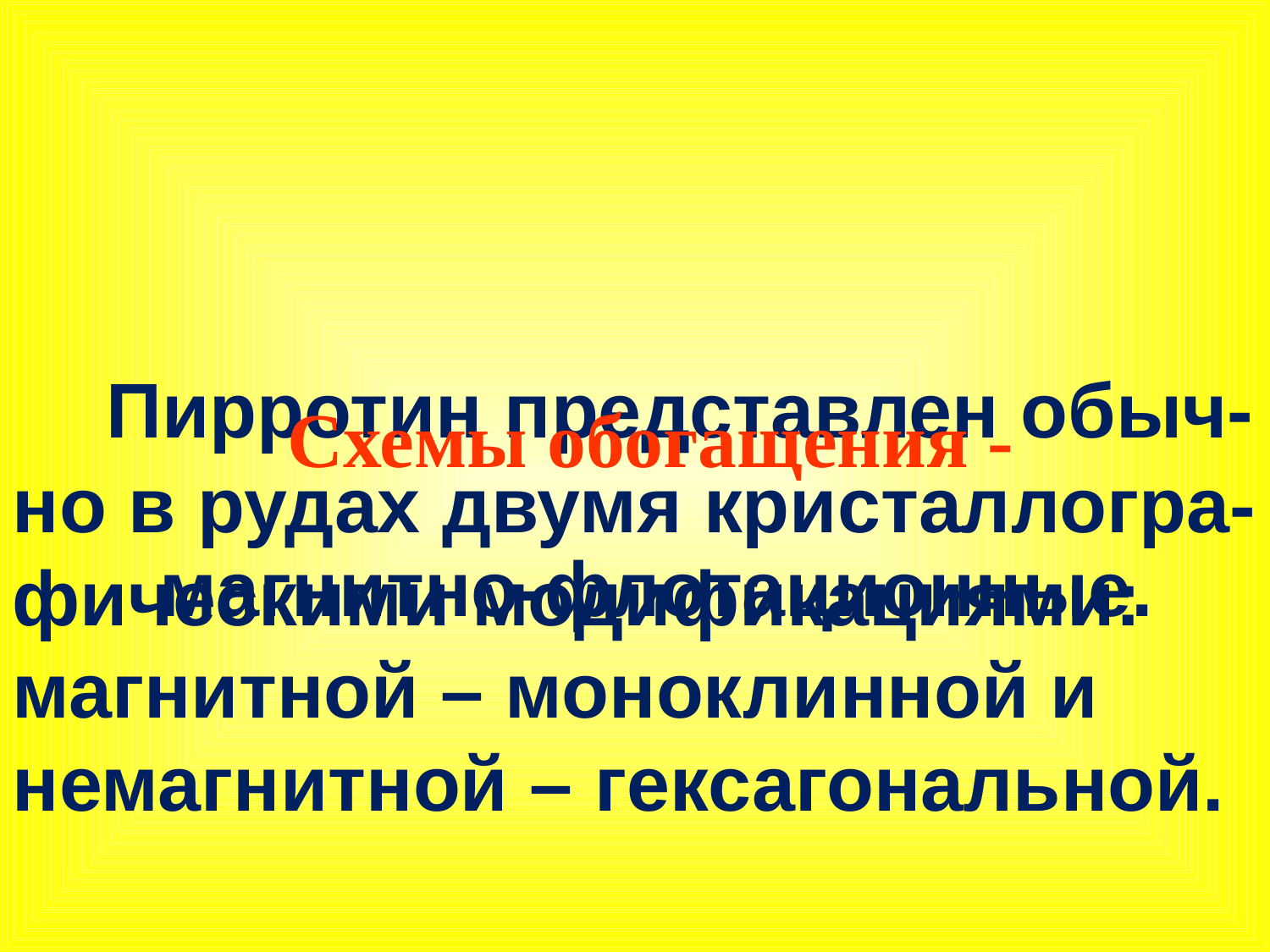

Пирротин представлен обыч-но в рудах двумя кристаллогра-фическими модификациями:
магнитной – моноклинной и
немагнитной – гексагональной.
Схемы обогащения -
    магнитно-флотационные.